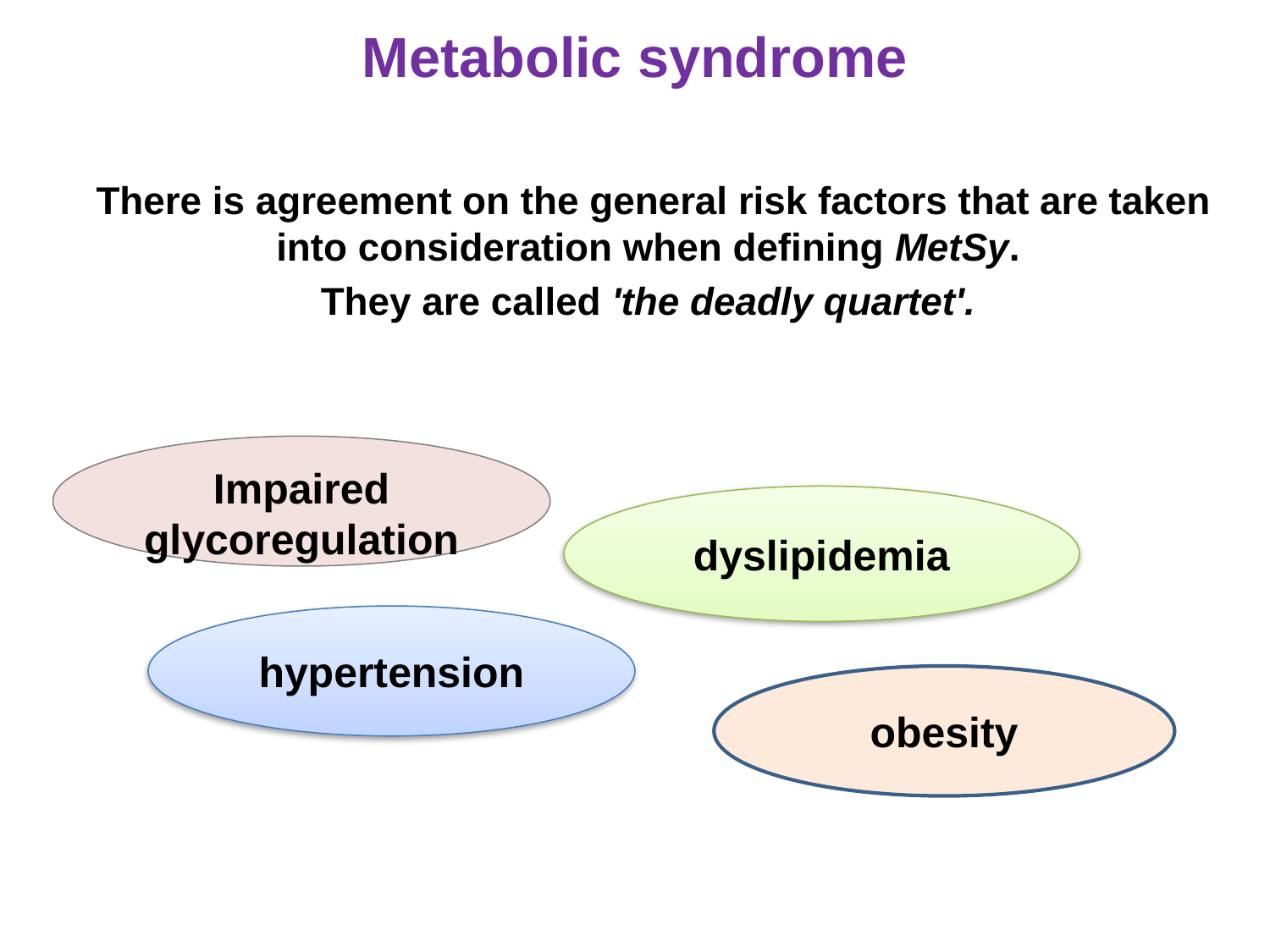

# Metabolic syndrome
	There is agreement on the general risk factors that are taken into consideration when defining MetSy.
	They are called 'the deadly quartet'.
Impaired glycoregulation
dyslipidemia
hypertension
obesity